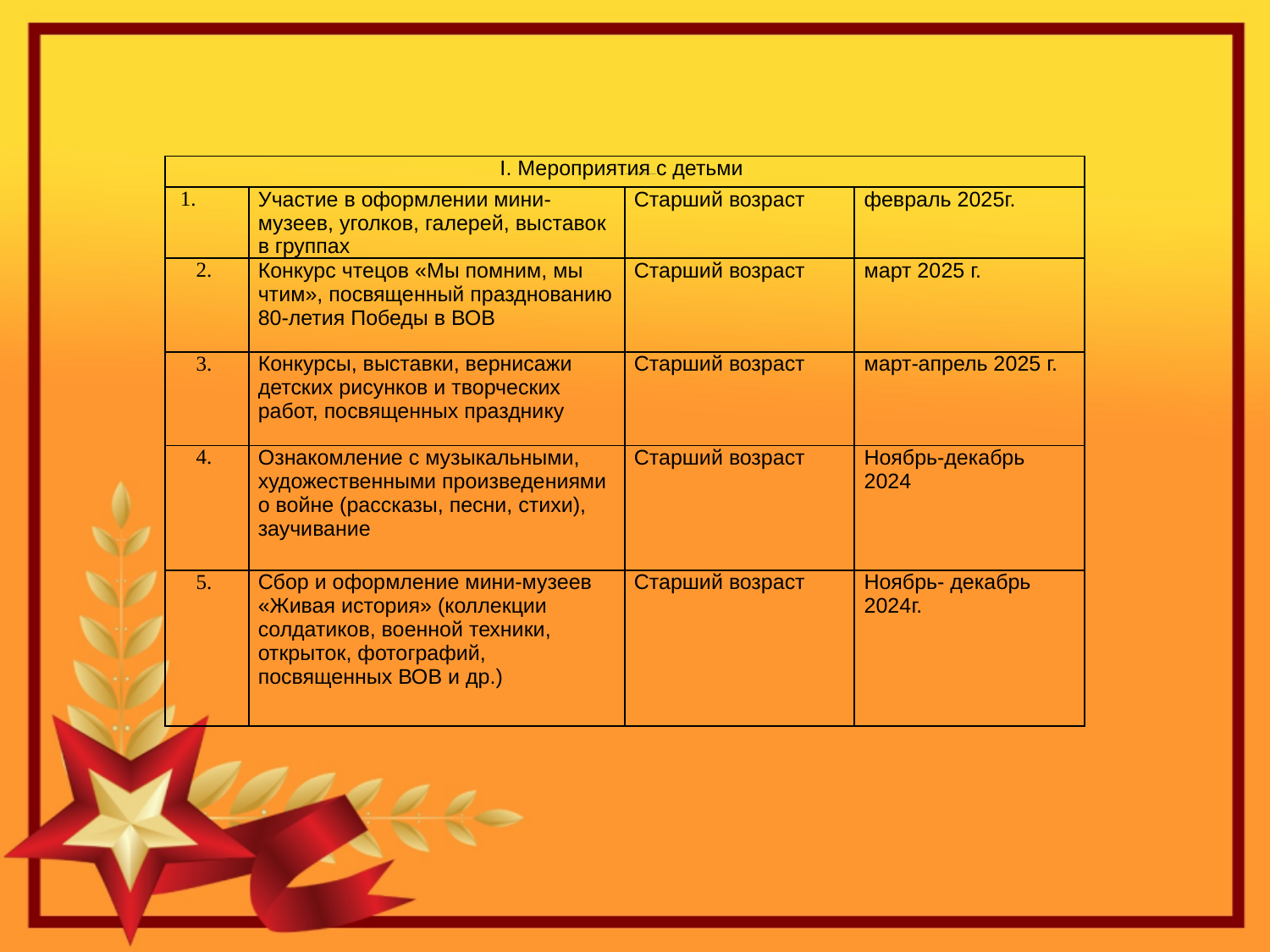

| I. Мероприятия с детьми |  |  |  |
| --- | --- | --- | --- |
|  | Участие в оформлении мини-музеев, уголков, галерей, выставок в группах | Старший возраст | февраль 2025г. |
| 2. | Конкурс чтецов «Мы помним, мы чтим», посвященный празднованию 80-летия Победы в ВОВ | Старший возраст | март 2025 г. |
| 3. | Конкурсы, выставки, вернисажи детских рисунков и творческих работ, посвященных празднику | Старший возраст | март-апрель 2025 г. |
| 4. | Ознакомление с музыкальными, художественными произведениями о войне (рассказы, песни, стихи), заучивание | Старший возраст | Ноябрь-декабрь 2024 |
| 5. | Сбор и оформление мини-музеев «Живая история» (коллекции солдатиков, военной техники, открыток, фотографий, посвященных ВОВ и др.) | Старший возраст | Ноябрь- декабрь 2024г. |
# План мероприятий, посвященных 80-летию Победы в Великой Отечественной войне.